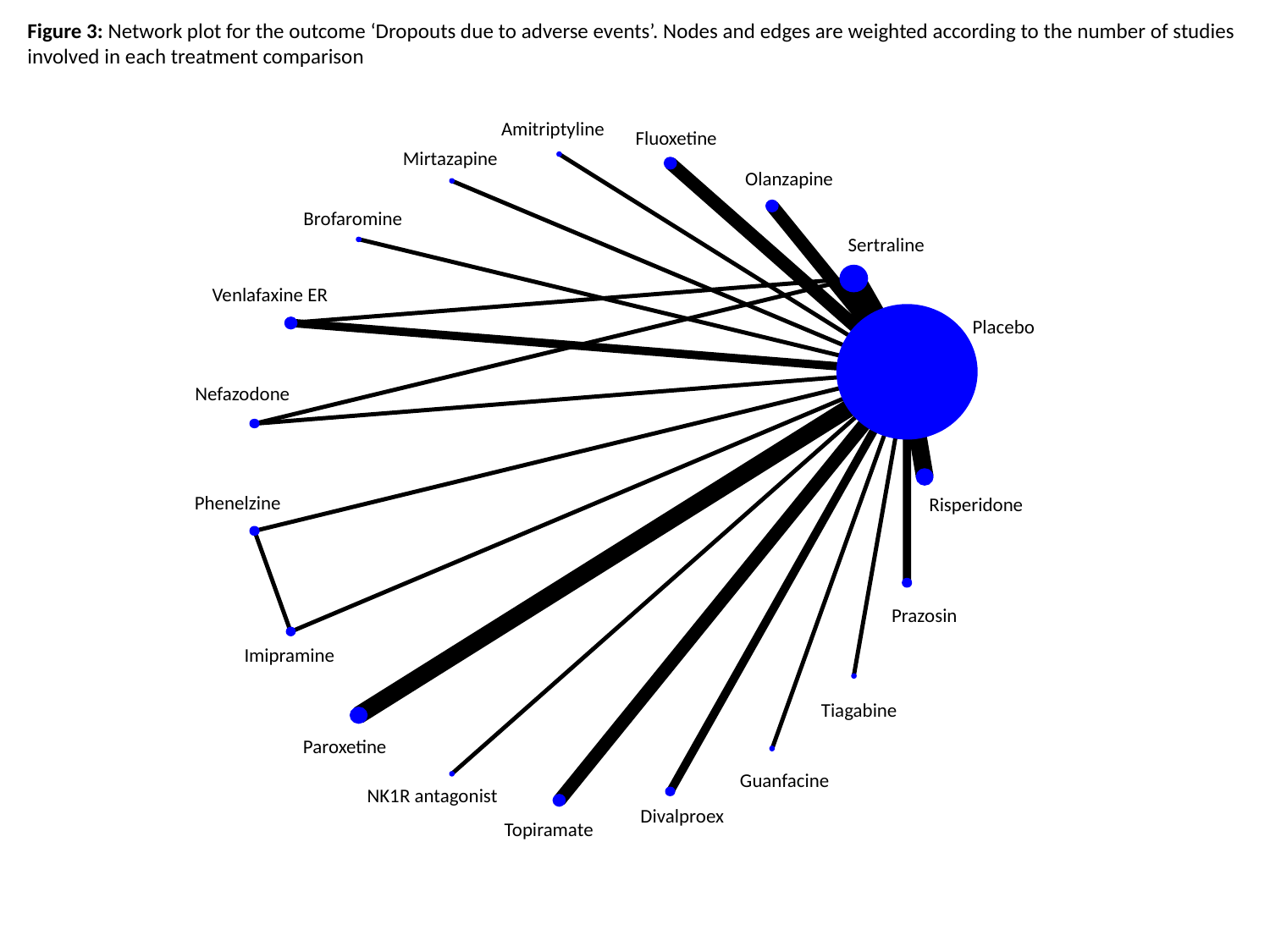

Figure 3: Network plot for the outcome ‘Dropouts due to adverse events’. Nodes and edges are weighted according to the number of studies involved in each treatment comparison
Amitriptyline
Fluoxetine
Mirtazapine

Olanzapine

Brofaromine
Sertraline

Venlafaxine ER

Placebo

Nefazodone

Phenelzine
Risperidone

Prazosin

Imipramine

Tiagabine

Paroxetine

Guanfacine

NK1R antagonist

Divalproex
Topiramate